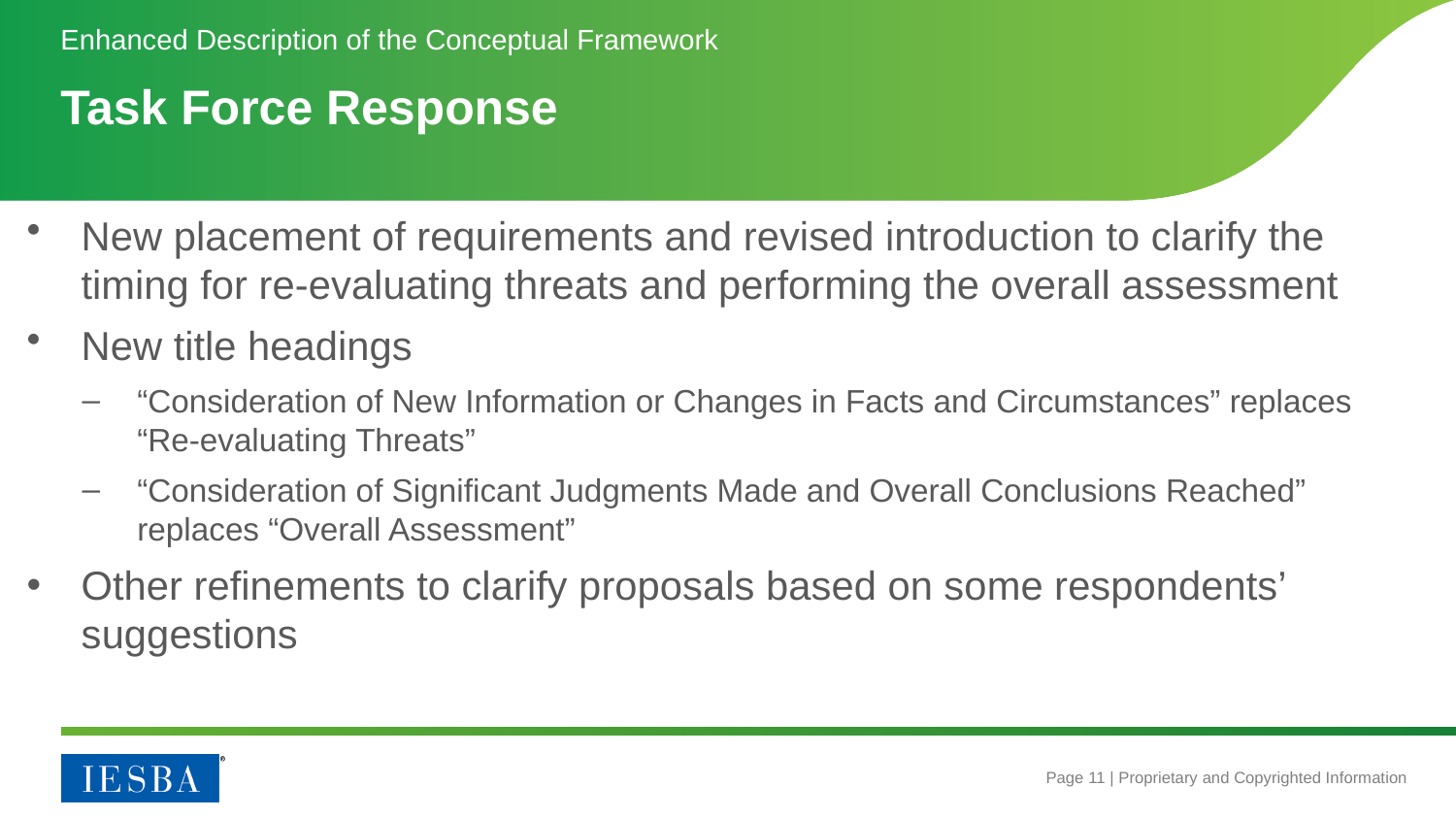

Enhanced Description of the Conceptual Framework
# Task Force Response
New placement of requirements and revised introduction to clarify the timing for re-evaluating threats and performing the overall assessment
New title headings
“Consideration of New Information or Changes in Facts and Circumstances” replaces “Re-evaluating Threats”
“Consideration of Significant Judgments Made and Overall Conclusions Reached” replaces “Overall Assessment”
Other refinements to clarify proposals based on some respondents’ suggestions